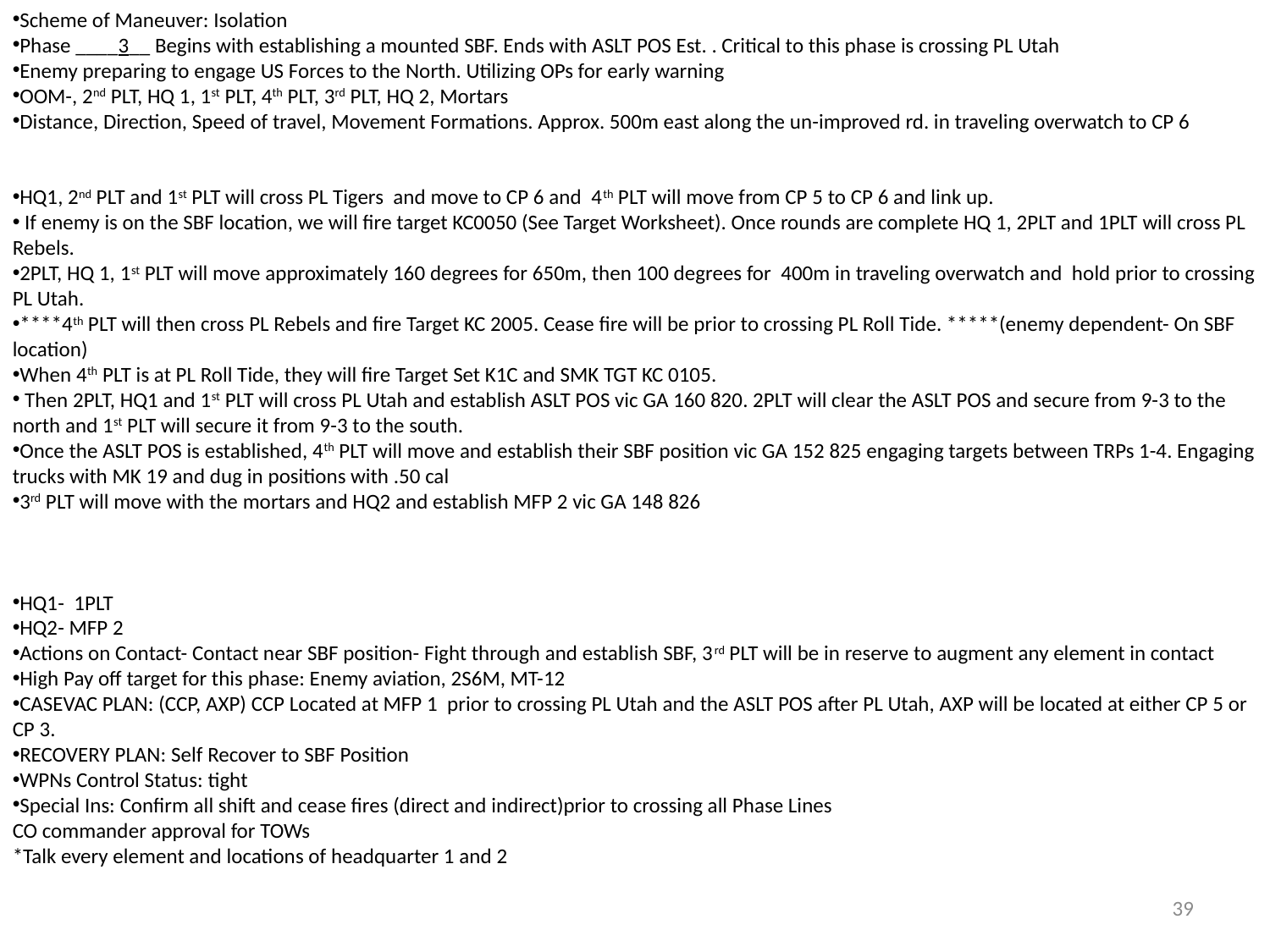

Scheme of Maneuver: Isolation
Phase ____3__ Begins with establishing a mounted SBF. Ends with ASLT POS Est. . Critical to this phase is crossing PL Utah
Enemy preparing to engage US Forces to the North. Utilizing OPs for early warning
OOM-, 2nd PLT, HQ 1, 1st PLT, 4th PLT, 3rd PLT, HQ 2, Mortars
Distance, Direction, Speed of travel, Movement Formations. Approx. 500m east along the un-improved rd. in traveling overwatch to CP 6

HQ1, 2nd PLT and 1st PLT will cross PL Tigers  and move to CP 6 and  4th PLT will move from CP 5 to CP 6 and link up.
 If enemy is on the SBF location, we will fire target KC0050 (See Target Worksheet). Once rounds are complete HQ 1, 2PLT and 1PLT will cross PL Rebels.
2PLT, HQ 1, 1st PLT will move approximately 160 degrees for 650m, then 100 degrees for  400m in traveling overwatch and  hold prior to crossing PL Utah.
****4th PLT will then cross PL Rebels and fire Target KC 2005. Cease fire will be prior to crossing PL Roll Tide. *****(enemy dependent- On SBF location)
When 4th PLT is at PL Roll Tide, they will fire Target Set K1C and SMK TGT KC 0105.
 Then 2PLT, HQ1 and 1st PLT will cross PL Utah and establish ASLT POS vic GA 160 820. 2PLT will clear the ASLT POS and secure from 9-3 to the north and 1st PLT will secure it from 9-3 to the south.
Once the ASLT POS is established, 4th PLT will move and establish their SBF position vic GA 152 825 engaging targets between TRPs 1-4. Engaging trucks with MK 19 and dug in positions with .50 cal
3rd PLT will move with the mortars and HQ2 and establish MFP 2 vic GA 148 826

HQ1-  1PLT
HQ2- MFP 2
Actions on Contact- Contact near SBF position- Fight through and establish SBF, 3rd PLT will be in reserve to augment any element in contact
High Pay off target for this phase: Enemy aviation, 2S6M, MT-12
CASEVAC PLAN: (CCP, AXP) CCP Located at MFP 1  prior to crossing PL Utah and the ASLT POS after PL Utah, AXP will be located at either CP 5 or CP 3.
RECOVERY PLAN: Self Recover to SBF Position
WPNs Control Status: tight
Special Ins: Confirm all shift and cease fires (direct and indirect)prior to crossing all Phase Lines
CO commander approval for TOWs
*Talk every element and locations of headquarter 1 and 2
39